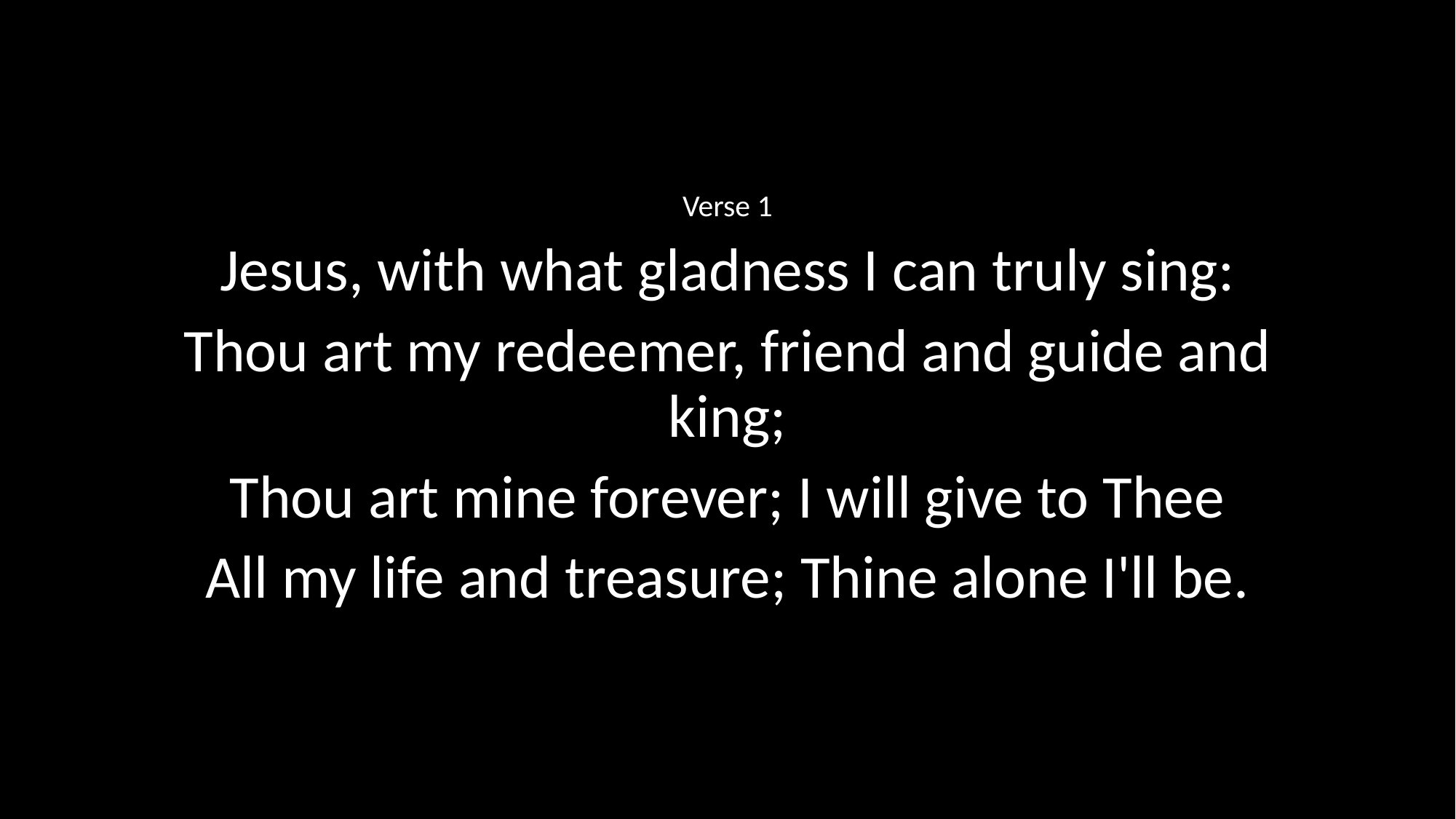

Verse 1
Jesus, with what gladness I can truly sing:
Thou art my redeemer, friend and guide and king;
Thou art mine forever; I will give to Thee
All my life and treasure; Thine alone I'll be.